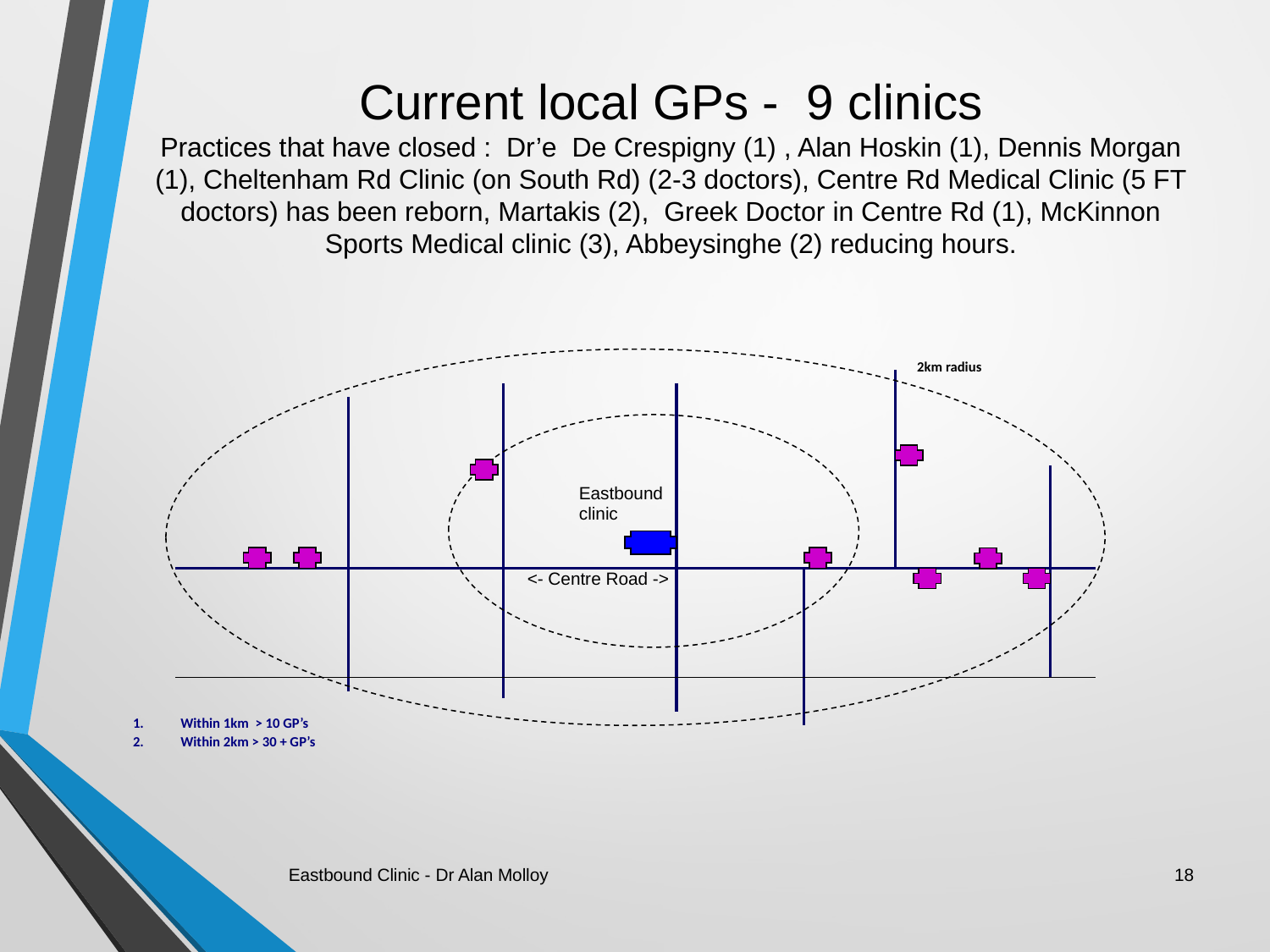

# Current local GPs -  9 clinics Practices that have closed :  Dr’e  De Crespigny (1) , Alan Hoskin (1), Dennis Morgan (1), Cheltenham Rd Clinic (on South Rd) (2-3 doctors), Centre Rd Medical Clinic (5 FT doctors) has been reborn, Martakis (2),  Greek Doctor in Centre Rd (1), McKinnon Sports Medical clinic (3), Abbeysinghe (2) reducing hours.

2km radius

Within 1km  > 10 GP’s
Within 2km > 30 + GP’s
Eastbound clinic
<- Centre Road ->
Eastbound Clinic - Dr Alan Molloy
18